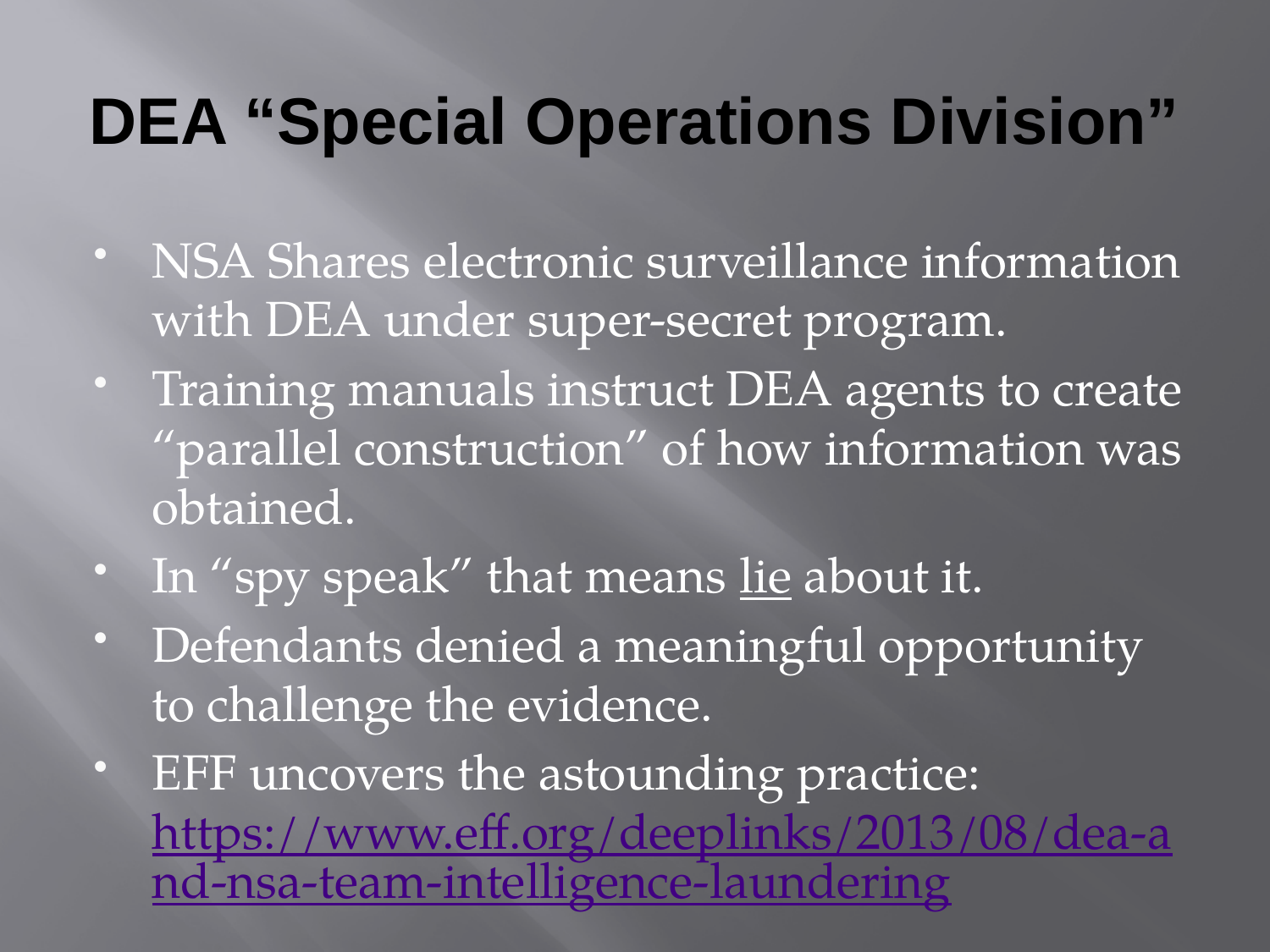

# DEA “Special Operations Division”
NSA Shares electronic surveillance information with DEA under super-secret program.
Training manuals instruct DEA agents to create “parallel construction” of how information was obtained.
In “spy speak” that means lie about it.
Defendants denied a meaningful opportunity to challenge the evidence.
EFF uncovers the astounding practice: https://www.eff.org/deeplinks/2013/08/dea-and-nsa-team-intelligence-laundering